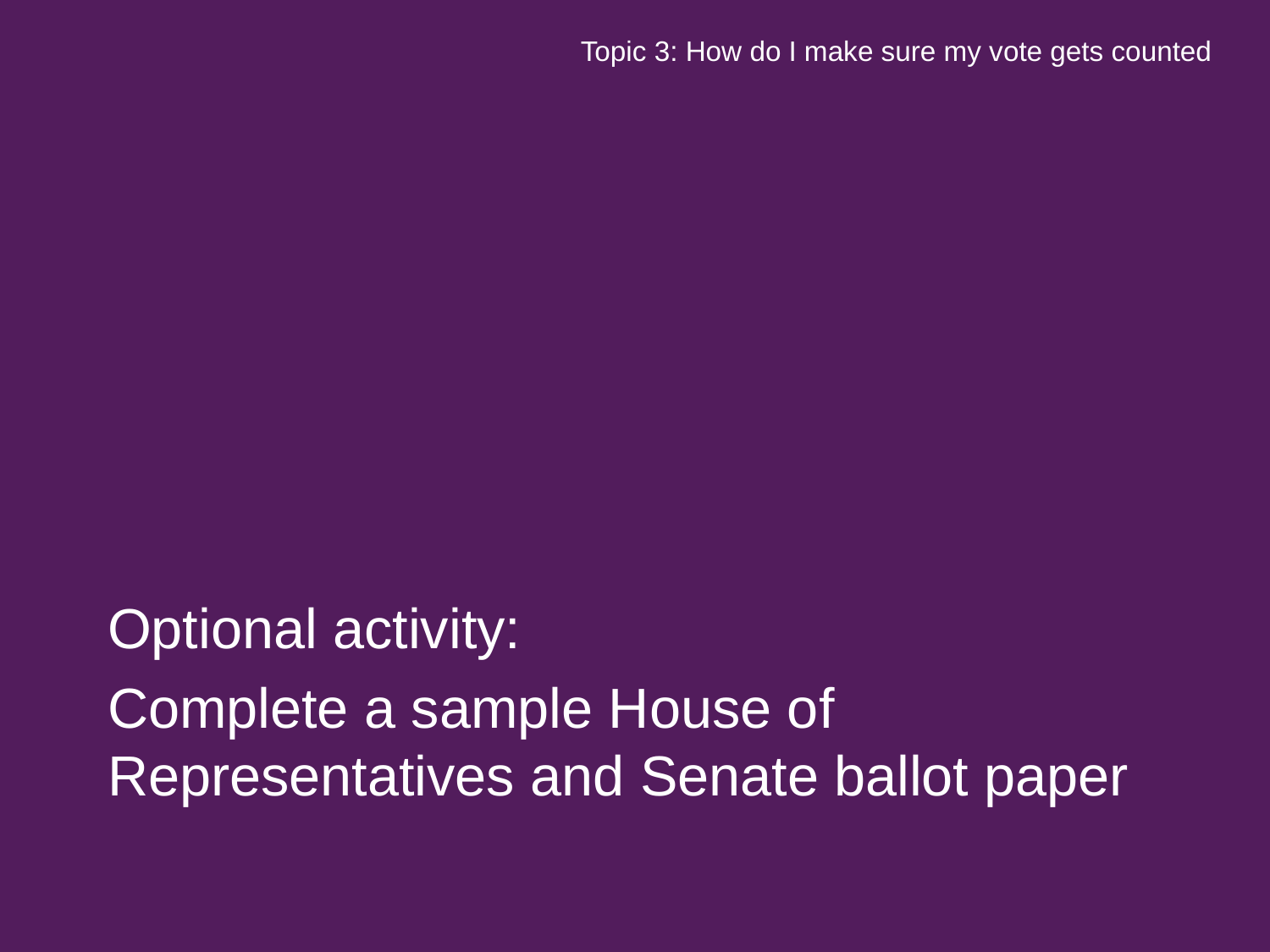

Topic 3: How do I make sure my vote gets counted
Optional activity:
Complete a sample House of Representatives and Senate ballot paper